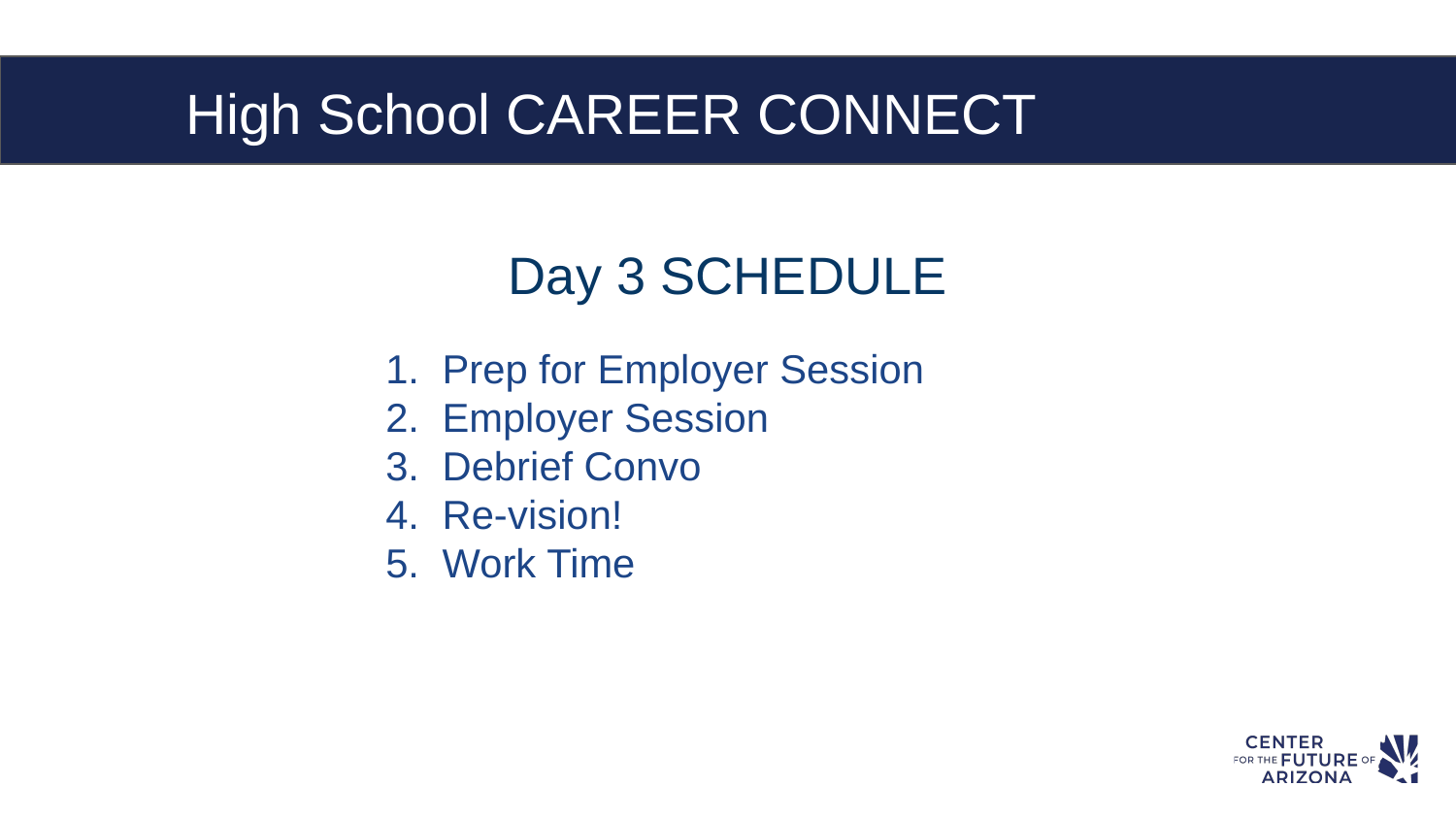

# High School CAREER CONNECT
Day 3 SCHEDULE
Prep for Employer Session
Employer Session
Debrief Convo
Re-vision!
Work Time